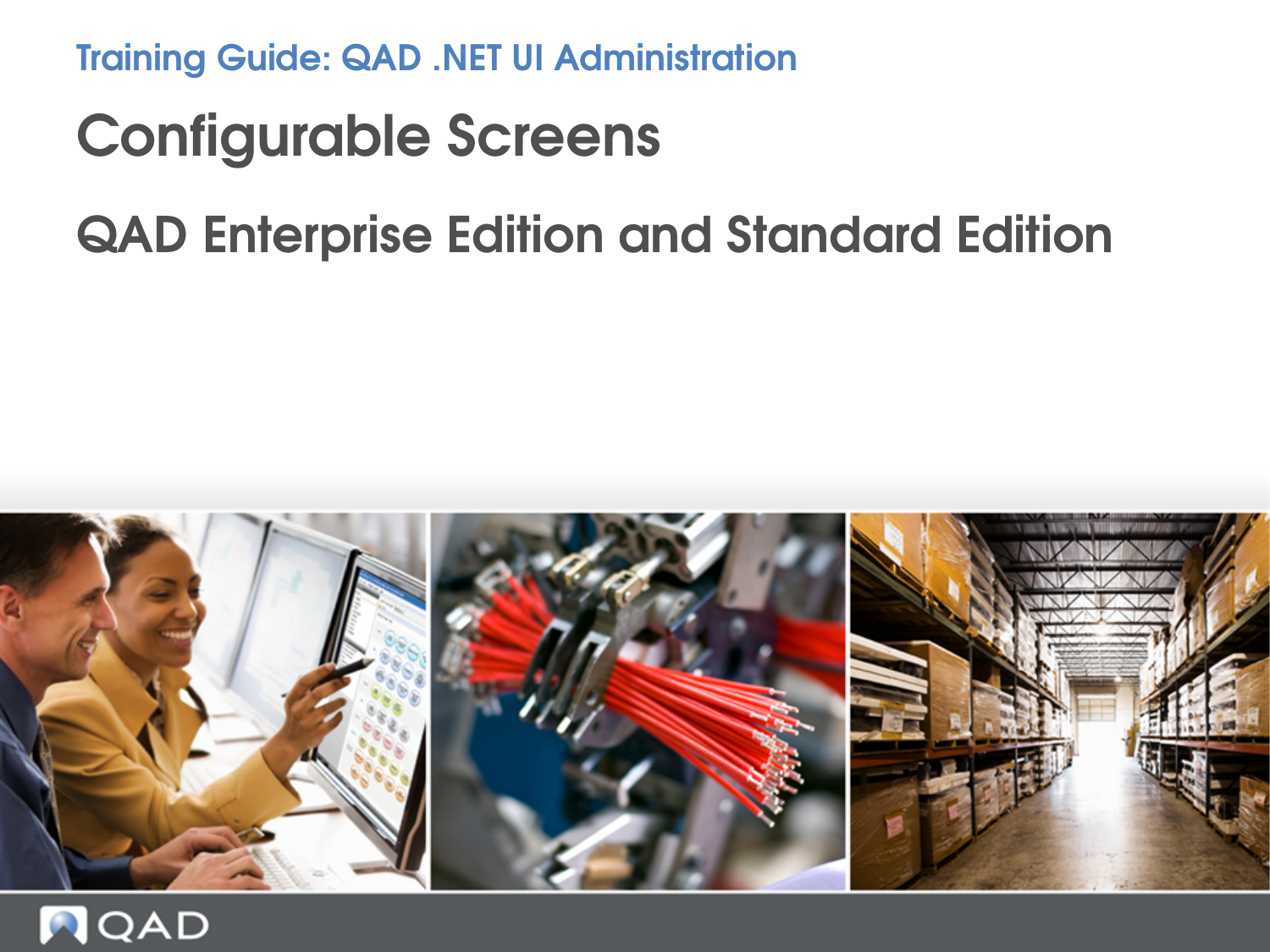

Training Guide: QAD .NET UI Administration
# Configurable Screens
QAD Enterprise Edition and Standard Edition